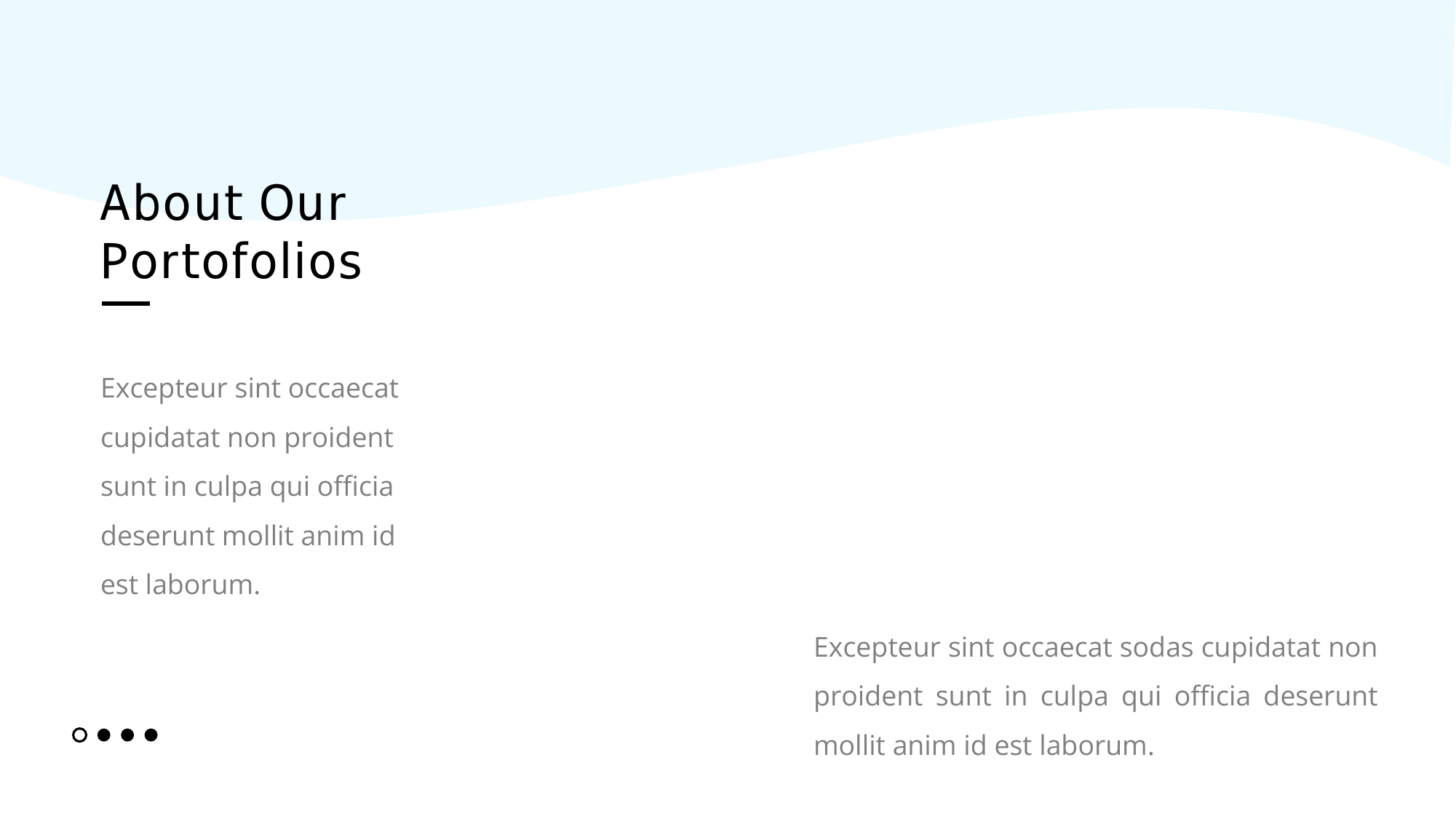

About Our Portofolios
Excepteur sint occaecat cupidatat non proident sunt in culpa qui officia deserunt mollit anim id est laborum.

Excepteur sint occaecat sodas cupidatat non proident sunt in culpa qui officia deserunt mollit anim id est laborum.